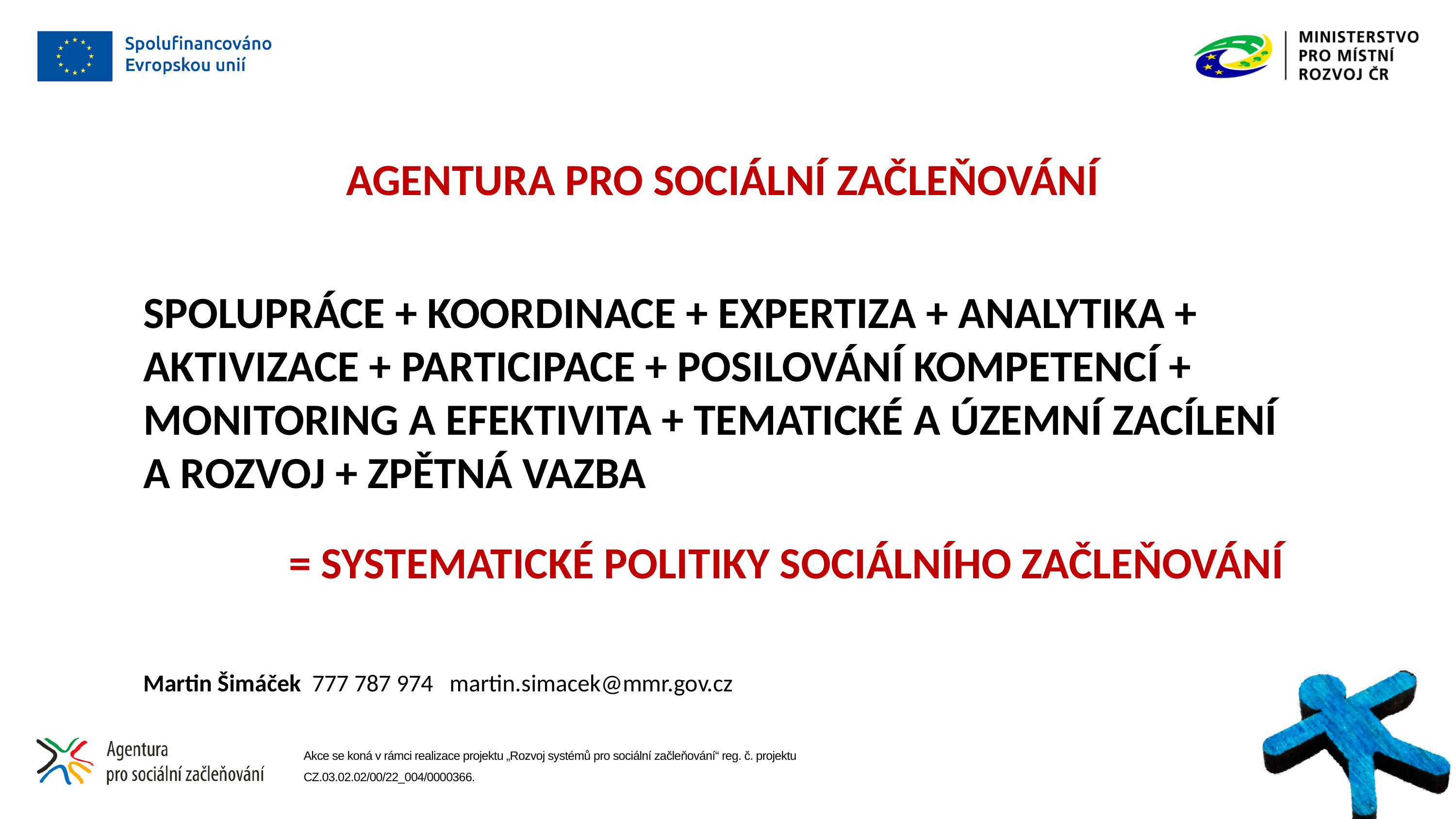

# AGENTURA PRO SOCIÁLNÍ ZAČLEŇOVÁNÍ

SPOLUPRÁCE + KOORDINACE + EXPERTIZA + ANALYTIKA + AKTIVIZACE + PARTICIPACE + POSILOVÁNÍ KOMPETENCÍ + MONITORING A EFEKTIVITA + TEMATICKÉ A ÚZEMNÍ ZACÍLENÍ A ROZVOJ + ZPĚTNÁ VAZBA

		= SYSTEMATICKÉ POLITIKY SOCIÁLNÍHO ZAČLEŇOVÁNÍ

Martin Šimáček  777 787 974   martin.simacek@mmr.gov.cz